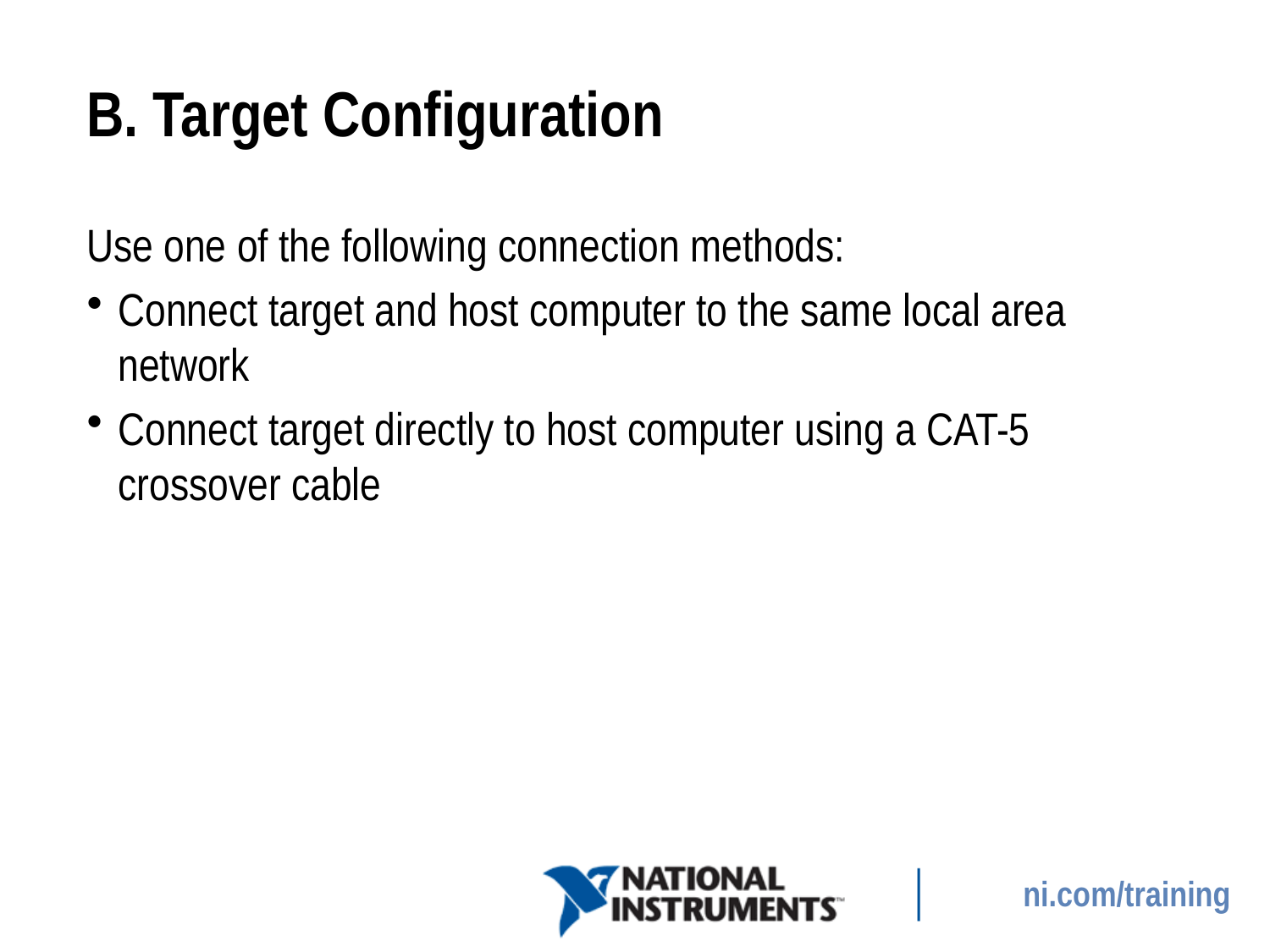

# B. Target Configuration
Use one of the following connection methods:
Connect target and host computer to the same local area network
Connect target directly to host computer using a CAT-5 crossover cable
7